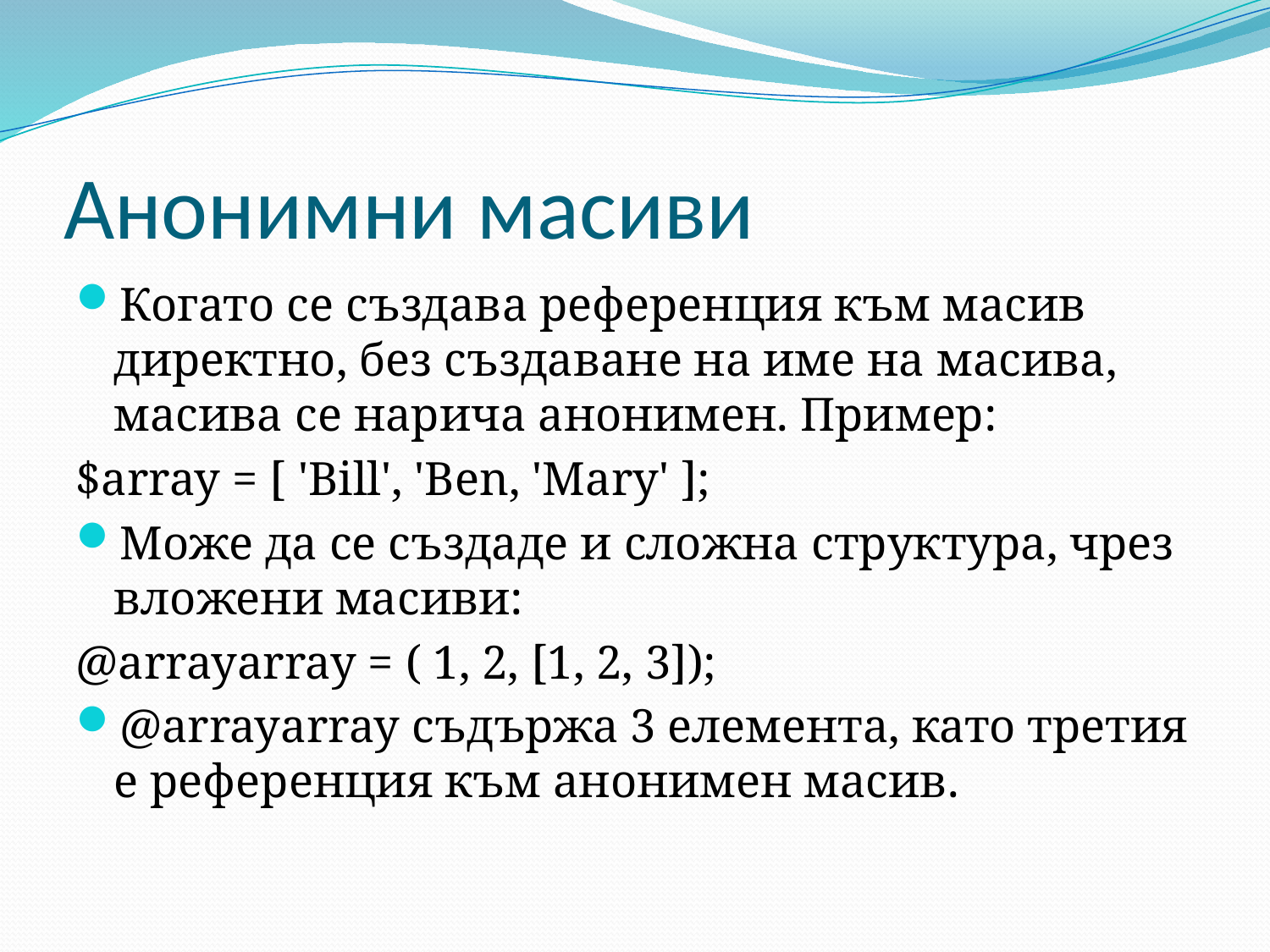

# Анонимни масиви
Когато се създава референция към масив директно, без създаване на име на масива, масива се нарича анонимен. Пример:
$array = [ 'Bill', 'Ben, 'Mary' ];
Може да се създаде и сложна структура, чрез вложени масиви:
@arrayarray = ( 1, 2, [1, 2, 3]);
@arrayarray съдържа 3 елемента, като третия е референция към анонимен масив.